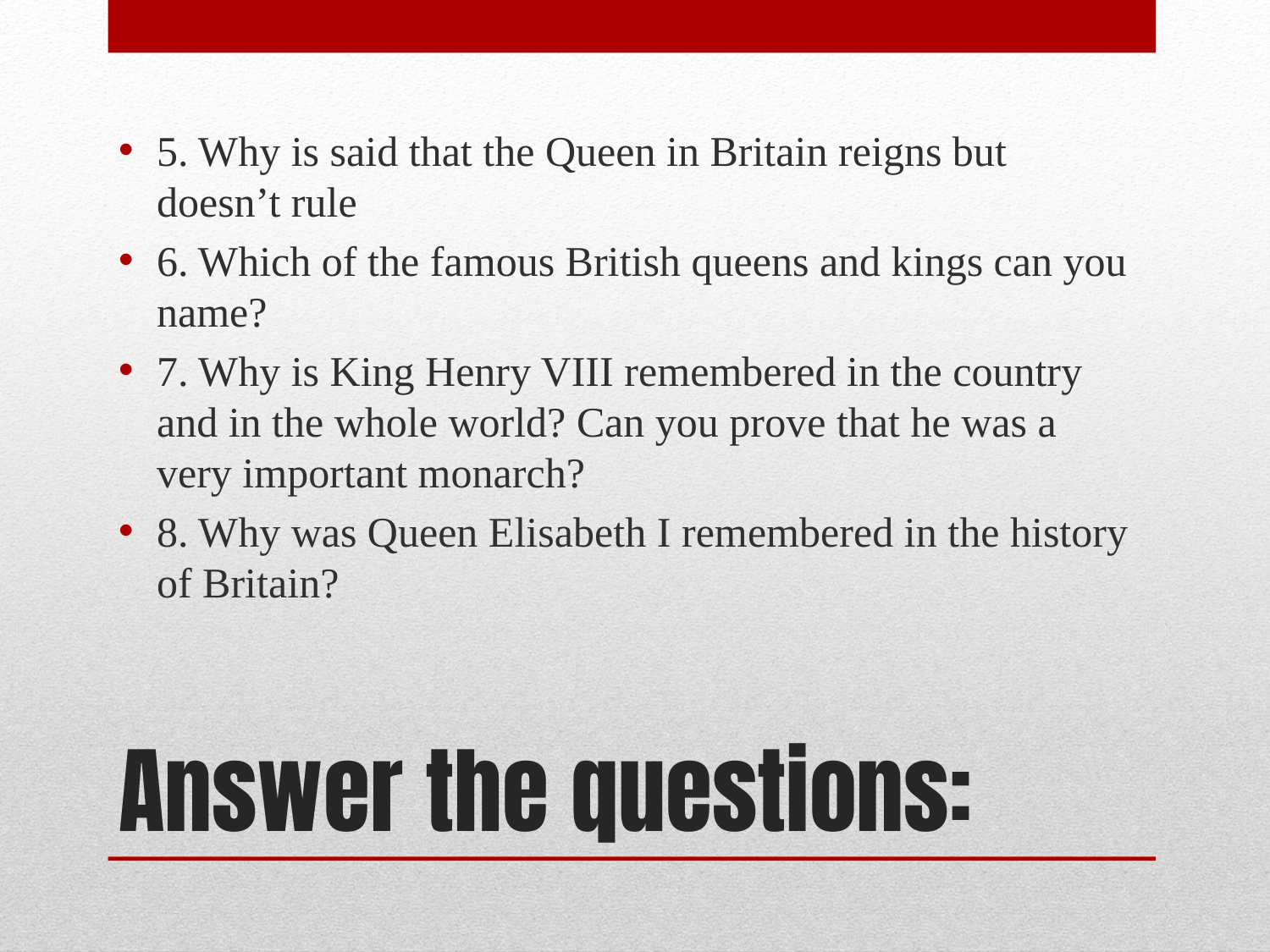

5. Why is said that the Queen in Britain reigns but doesn’t rule
6. Which of the famous British queens and kings can you name?
7. Why is King Henry VIII remembered in the country and in the whole world? Can you prove that he was a very important monarch?
8. Why was Queen Elisabeth I remembered in the history of Britain?
# Answer the questions: